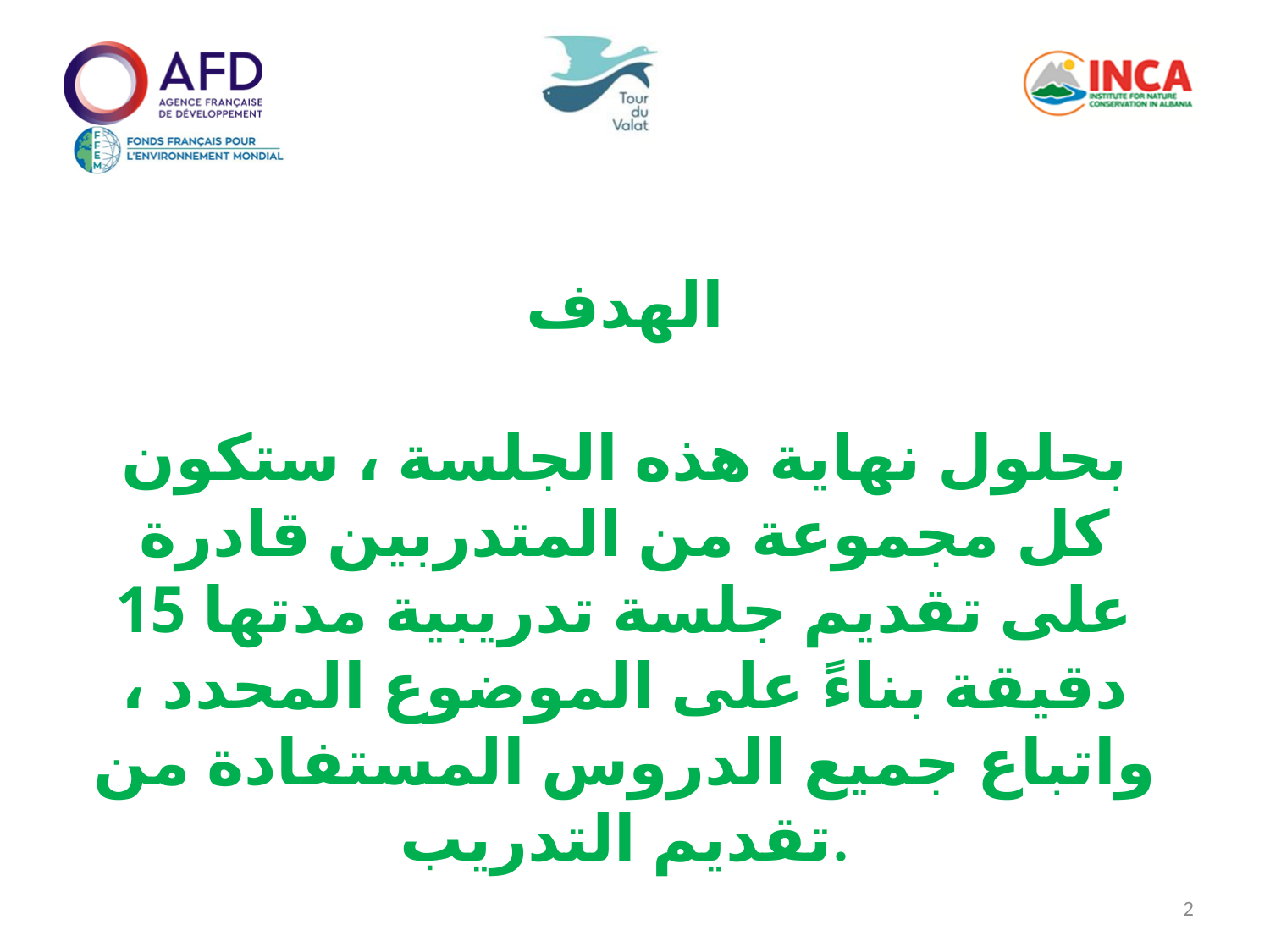

الهدف

بحلول نهاية هذه الجلسة ، ستكون كل مجموعة من المتدربين قادرة على تقديم جلسة تدريبية مدتها 15 دقيقة بناءً على الموضوع المحدد ، واتباع جميع الدروس المستفادة من تقديم التدريب.
2